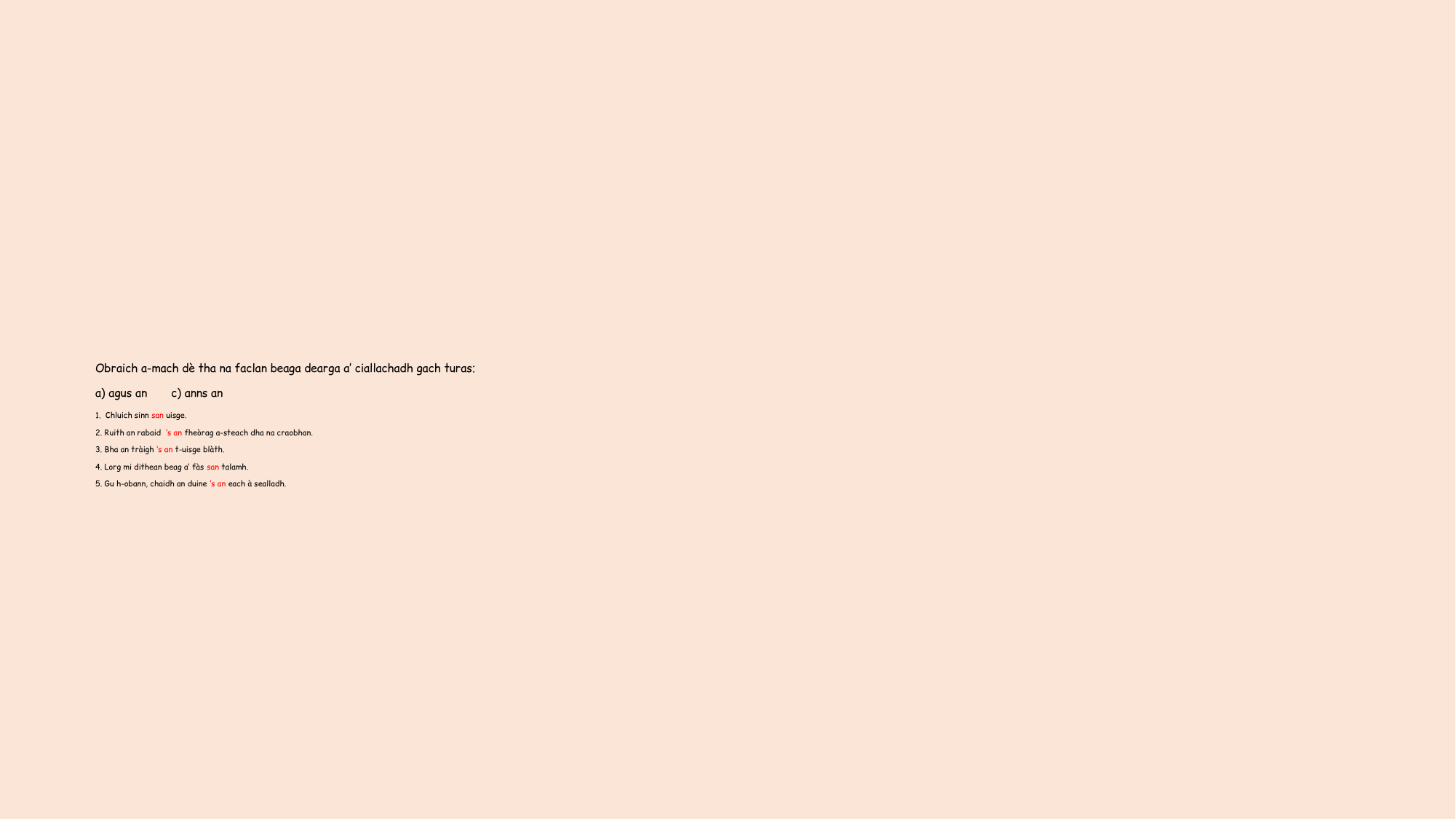

# Obraich a-mach dè tha na faclan beaga dearga a’ ciallachadh gach turas: a) agus an       c) anns an 1.  Chluich sinn san uisge. 2. Ruith an rabaid  ‘s an fheòrag a-steach dha na craobhan. 3. Bha an tràigh ‘s an t-uisge blàth. 4. Lorg mi dithean beag a’ fàs san talamh. 5. Gu h-obann, chaidh an duine ‘s an each à sealladh.